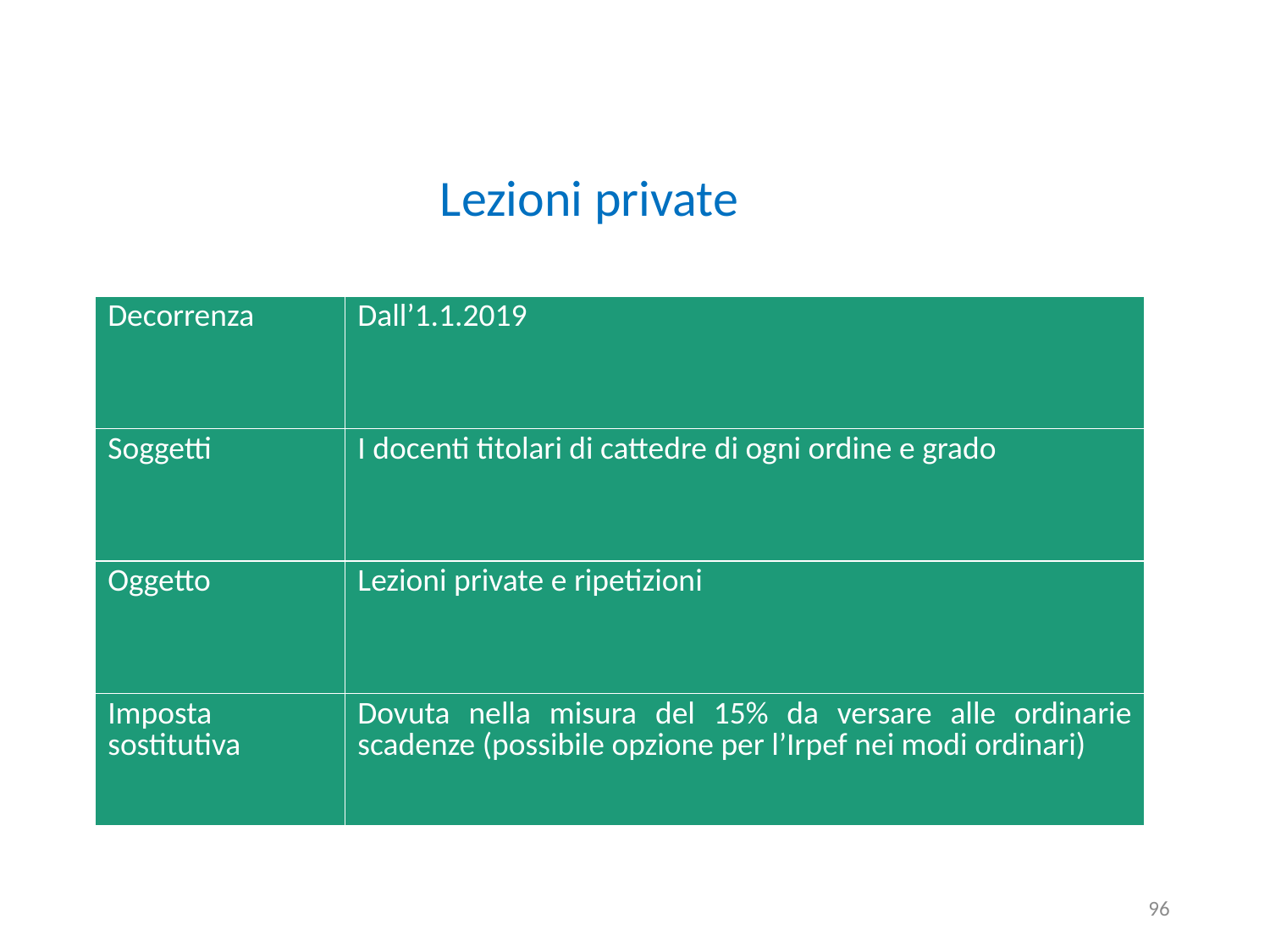

# Lezioni private

| Decorrenza | Dall’1.1.2019 |
| --- | --- |
| Soggetti | I docenti titolari di cattedre di ogni ordine e grado |
| Oggetto | Lezioni private e ripetizioni |
| Imposta sostitutiva | Dovuta nella misura del 15% da versare alle ordinarie scadenze (possibile opzione per l’Irpef nei modi ordinari) |
96